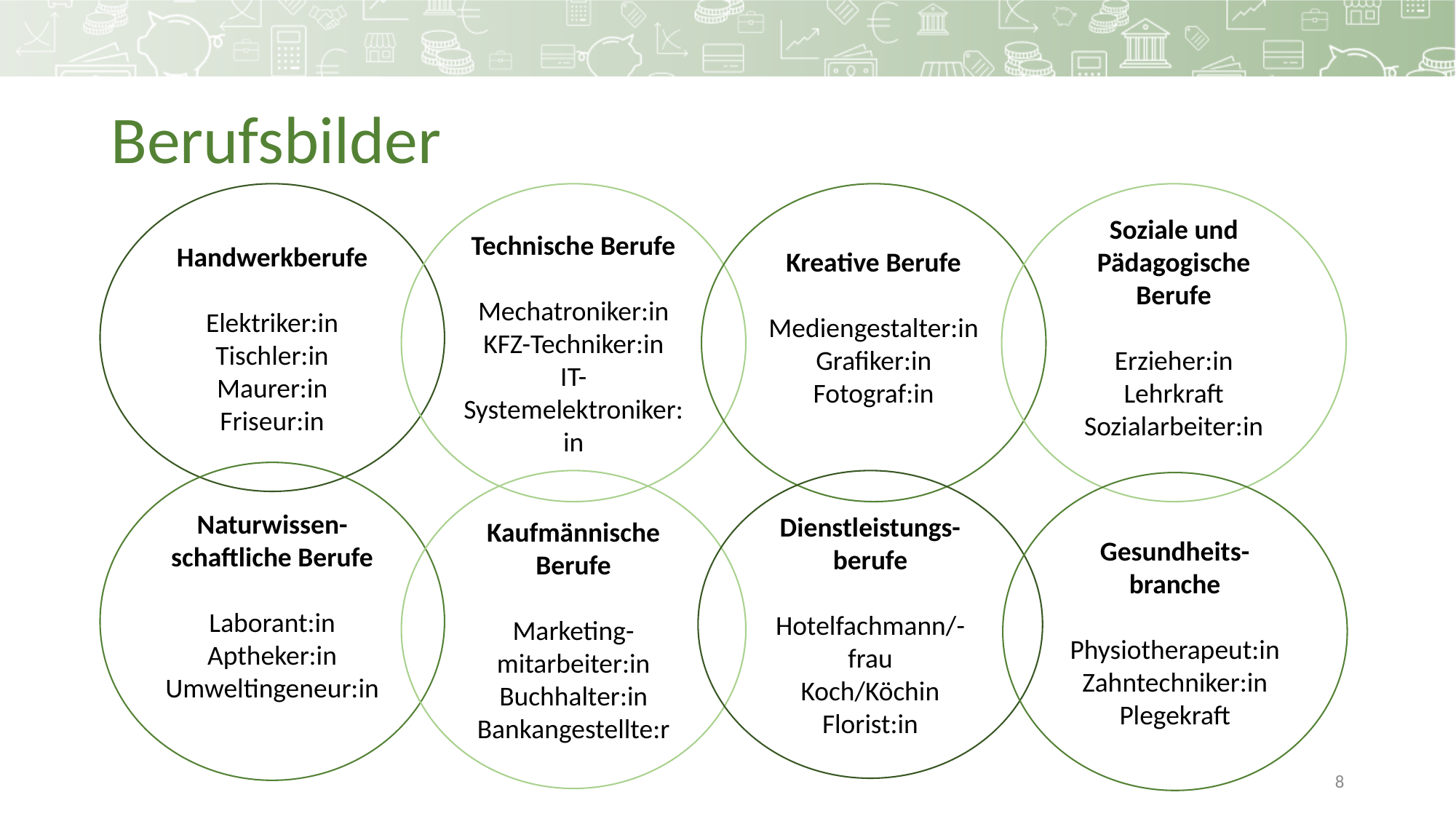

# Berufsbilder
Handwerkberufe

Elektriker:in
Tischler:in
Maurer:in
Friseur:in
Technische Berufe

Mechatroniker:in
KFZ-Techniker:in
IT-Systemelektroniker:in
Kreative Berufe

Mediengestalter:in
Grafiker:in
Fotograf:in

Soziale und Pädagogische Berufe

Erzieher:in
Lehrkraft
Sozialarbeiter:in

Naturwissen-schaftliche Berufe

Laborant:in
Aptheker:in
Umweltingeneur:in

Kaufmännische Berufe

Marketing-mitarbeiter:in
Buchhalter:in
Bankangestellte:r
Dienstleistungs-berufe

Hotelfachmann/-frau
Koch/Köchin
Florist:in
Gesundheits-branche

Physiotherapeut:in
Zahntechniker:in
Plegekraft

8